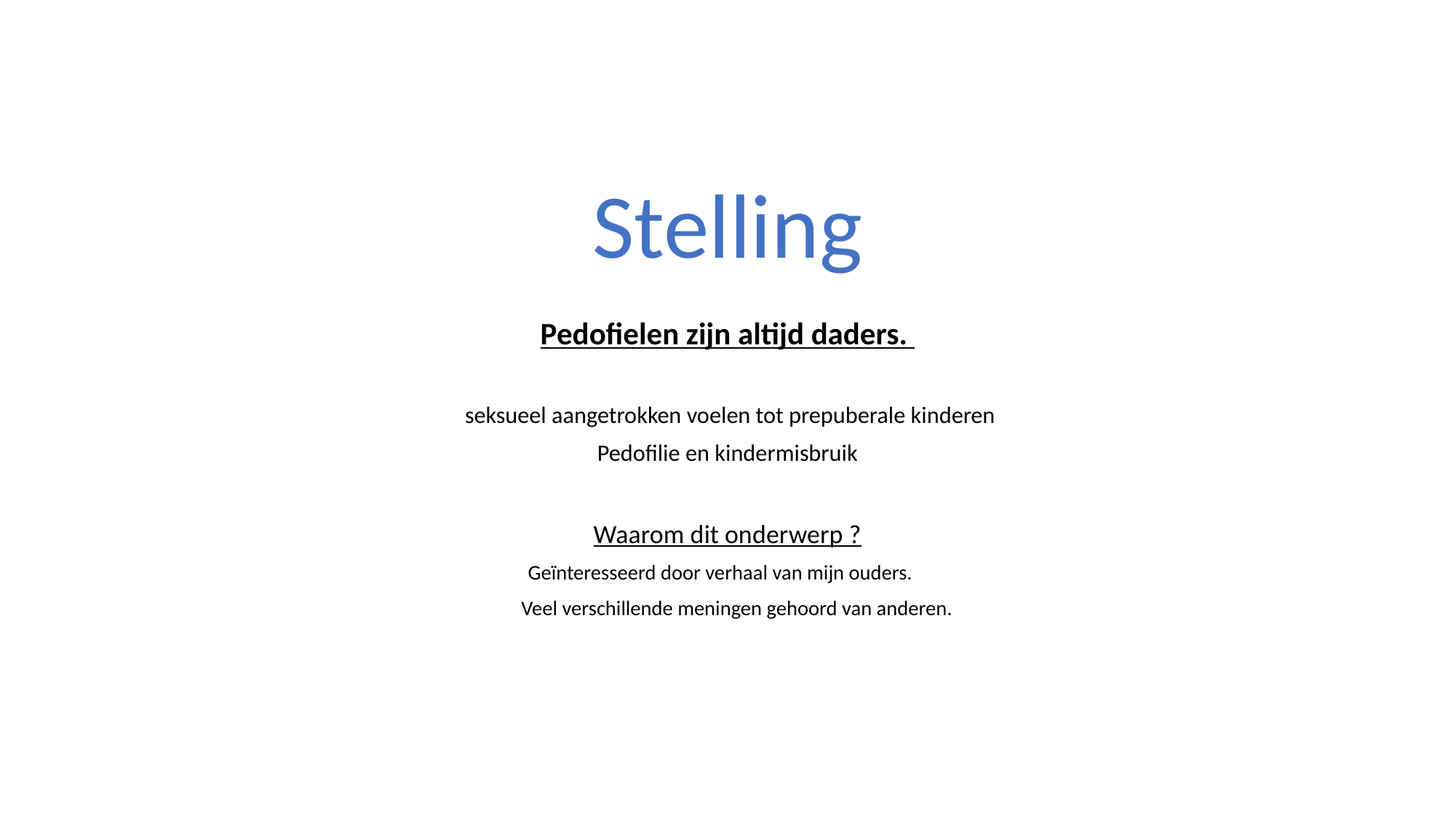

# Stelling
Pedofielen zijn altijd daders.

 seksueel aangetrokken voelen tot prepuberale kinderen
Pedofilie en kindermisbruik

Waarom dit onderwerp ?
Geïnteresseerd door verhaal van mijn ouders.
     Veel verschillende meningen gehoord van anderen.